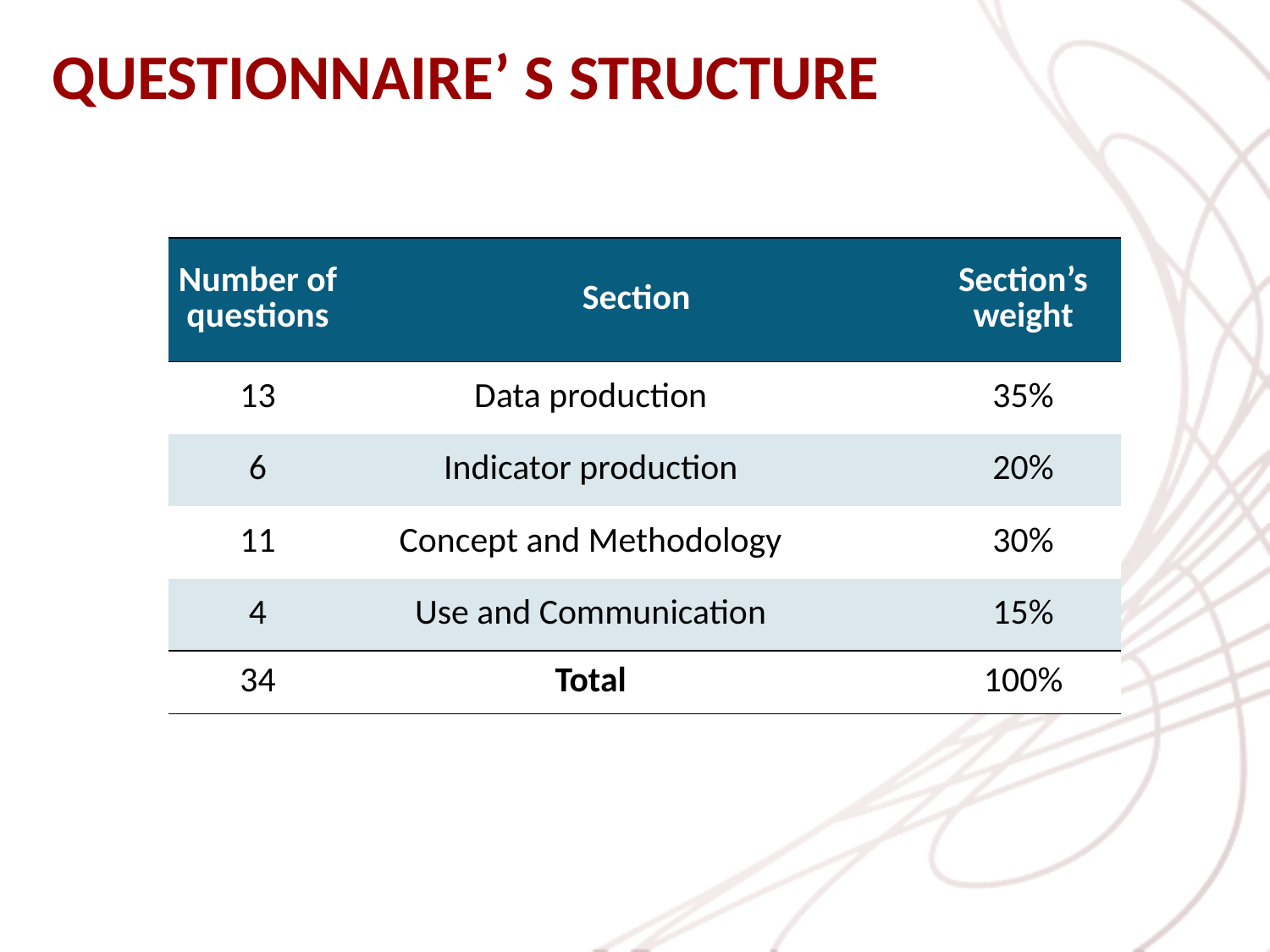

QUESTIONNAIRE’ S STRUCTURE
| Number of questions | Section |  | Section’s weight |
| --- | --- | --- | --- |
| 13 | Data production |  | 35% |
| 6 | Indicator production |  | 20% |
| 11 | Concept and Methodology |  | 30% |
| 4 | Use and Communication |  | 15% |
| 34 | Total |  | 100% |